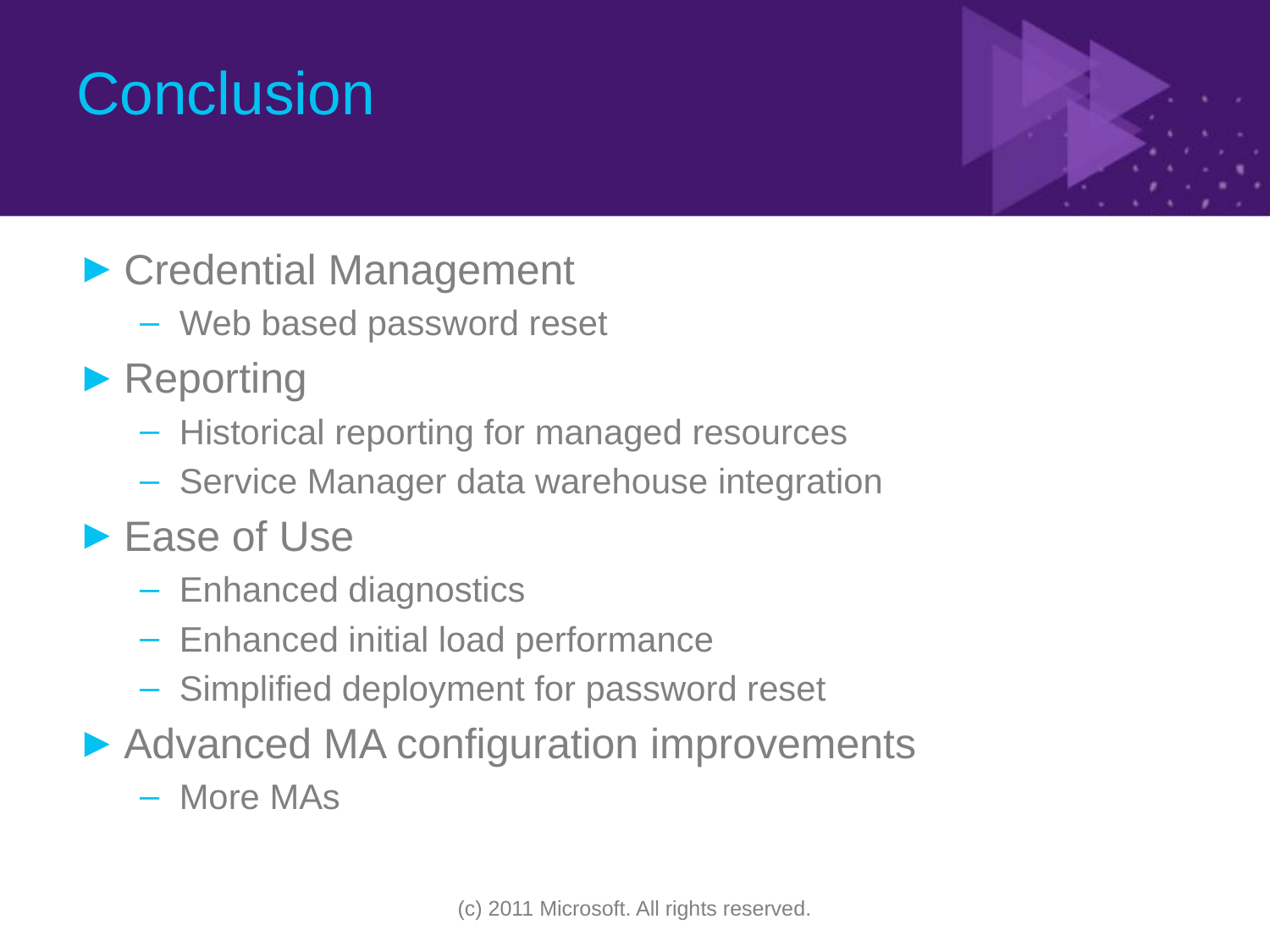

# Conclusion
Credential Management
Web based password reset
Reporting
Historical reporting for managed resources
Service Manager data warehouse integration
Ease of Use
Enhanced diagnostics
Enhanced initial load performance
Simplified deployment for password reset
Advanced MA configuration improvements
More MAs

(c) 2011 Microsoft. All rights reserved.